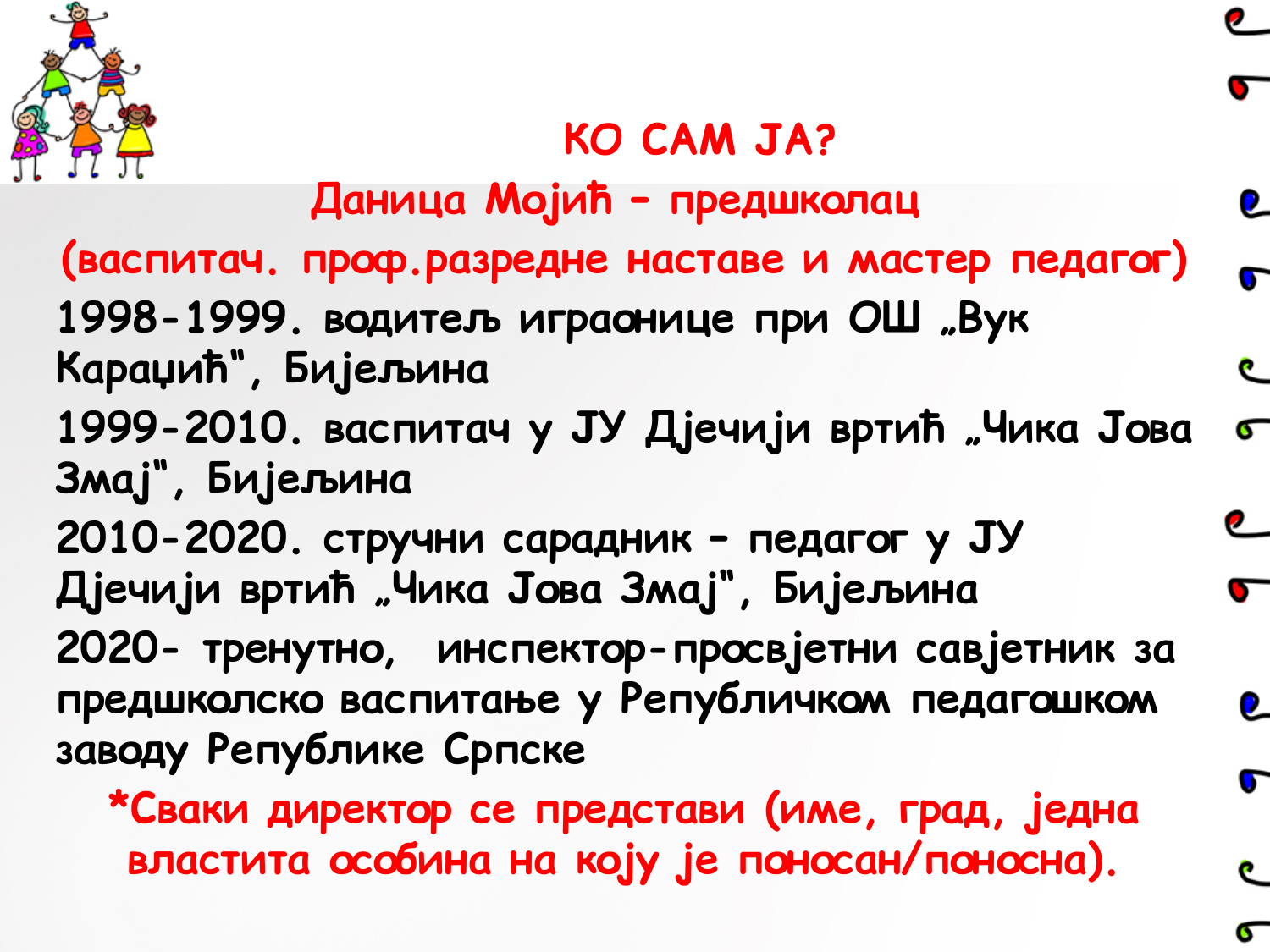

КО САМ ЈА?
Даница Мојић – предшколац
(васпитач. проф.разредне наставе и мастер педагог)
1998-1999. водитељ играонице при ОШ „Вук Караџић“, Бијељина
1999-2010. васпитач у ЈУ Дјечији вртић „Чика Јова Змај“, Бијељина
2010-2020. стручни сарадник – педагог у ЈУ Дјечији вртић „Чика Јова Змај“, Бијељина
2020- тренутно,  инспектор-просвјетни савјетник за предшколско васпитање у Републичком педагошком заводу Републике Српске
*Сваки директор се представи (име, град, једна властита особина на коју је поносан/поносна).